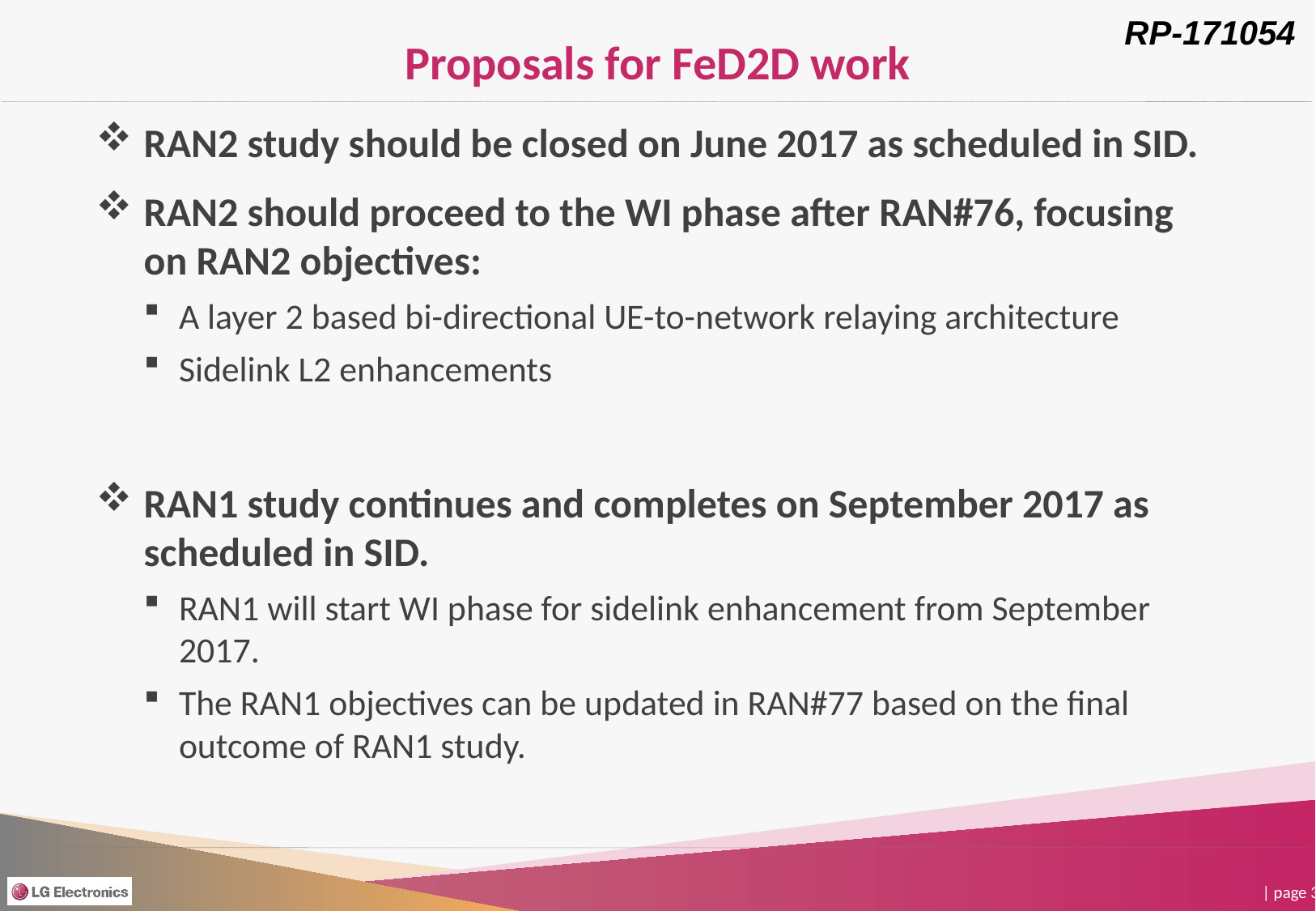

# Proposals for FeD2D work
RAN2 study should be closed on June 2017 as scheduled in SID.
RAN2 should proceed to the WI phase after RAN#76, focusing on RAN2 objectives:
A layer 2 based bi-directional UE-to-network relaying architecture
Sidelink L2 enhancements

RAN1 study continues and completes on September 2017 as scheduled in SID.
RAN1 will start WI phase for sidelink enhancement from September 2017.
The RAN1 objectives can be updated in RAN#77 based on the final outcome of RAN1 study.